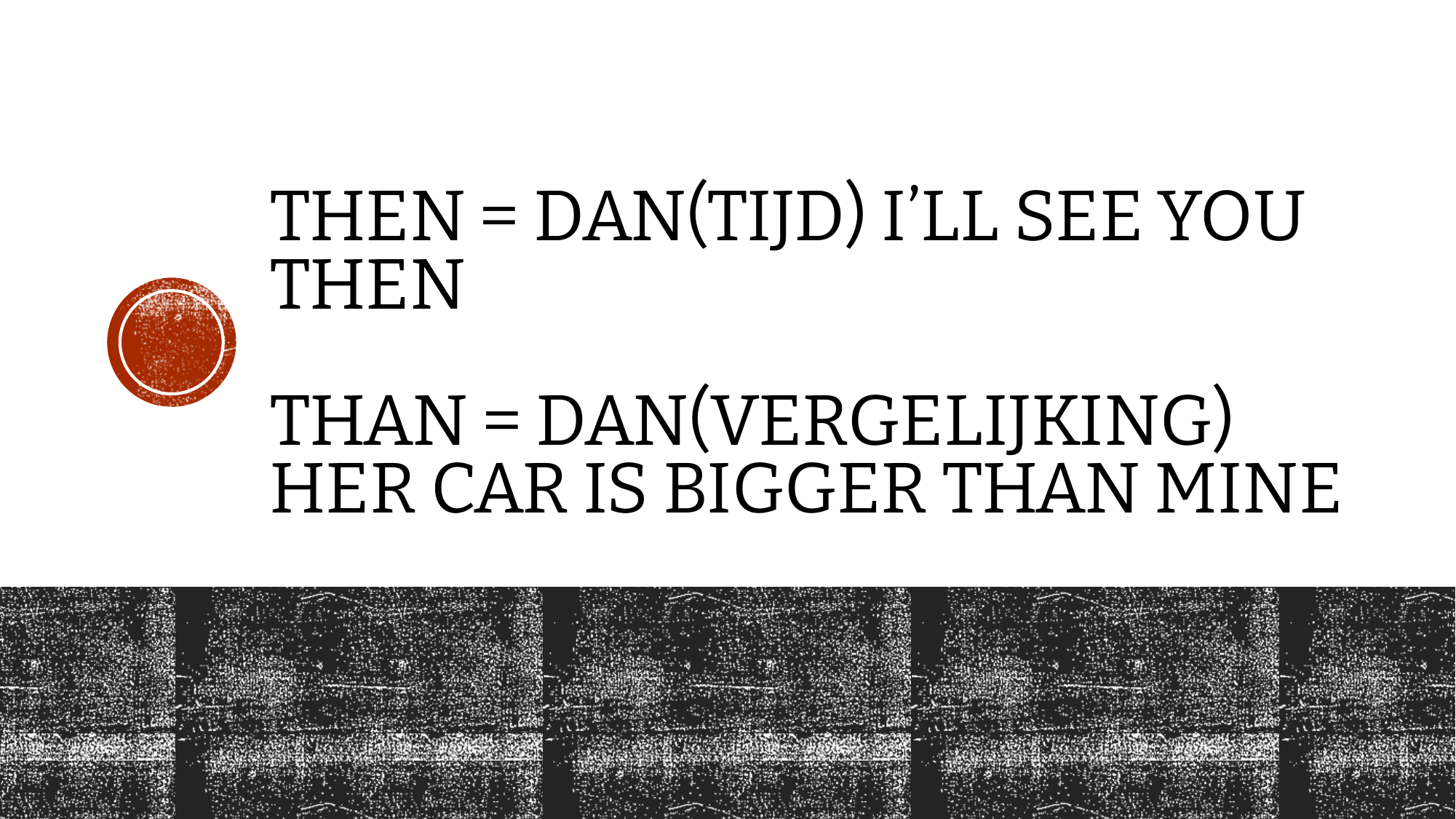

# Then = dan(tijd) I’ll see you then Than = dan(vergelijking) her car is bigger than mine